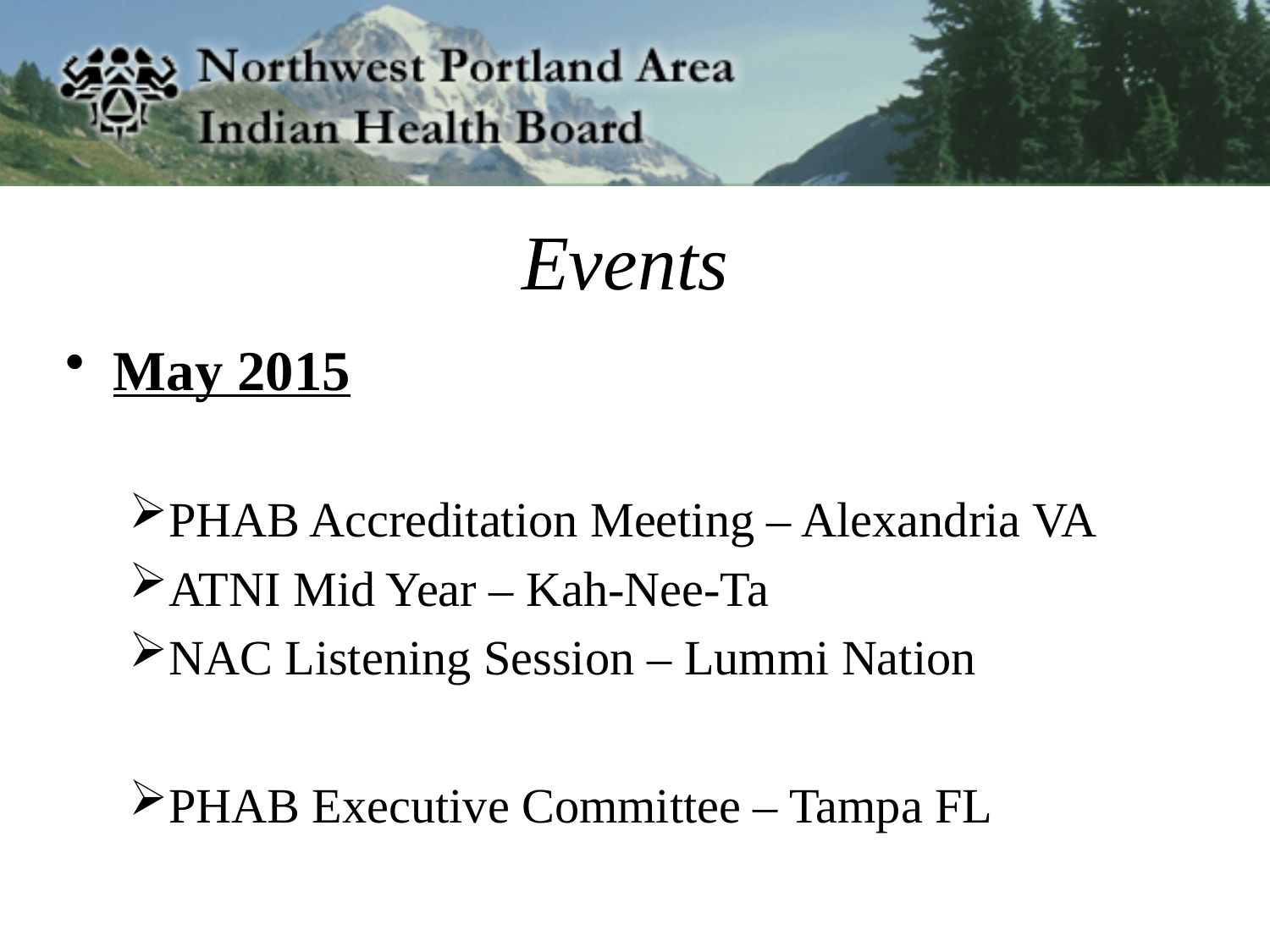

# Events
May 2015

PHAB Accreditation Meeting – Alexandria VA
ATNI Mid Year – Kah-Nee-Ta
NAC Listening Session – Lummi Nation

PHAB Executive Committee – Tampa FL